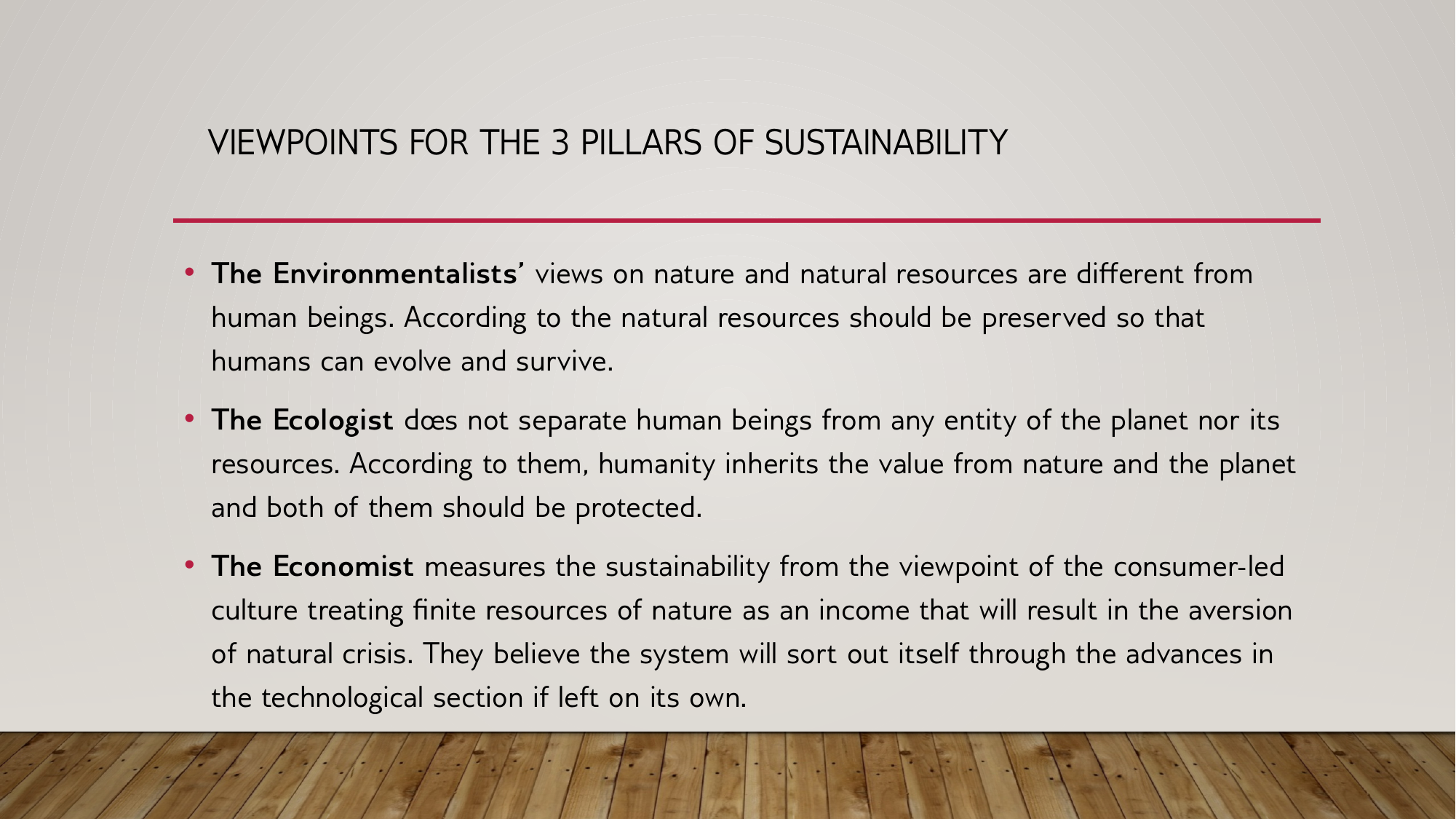

# Viewpoints for the 3 Pillars of Sustainability
The Environmentalists’ views on nature and natural resources are different from human beings. According to the natural resources should be preserved so that humans can evolve and survive.
The Ecologist does not separate human beings from any entity of the planet nor its resources. According to them, humanity inherits the value from nature and the planet and both of them should be protected.
The Economist measures the sustainability from the viewpoint of the consumer-led culture treating finite resources of nature as an income that will result in the aversion of natural crisis. They believe the system will sort out itself through the advances in the technological section if left on its own.